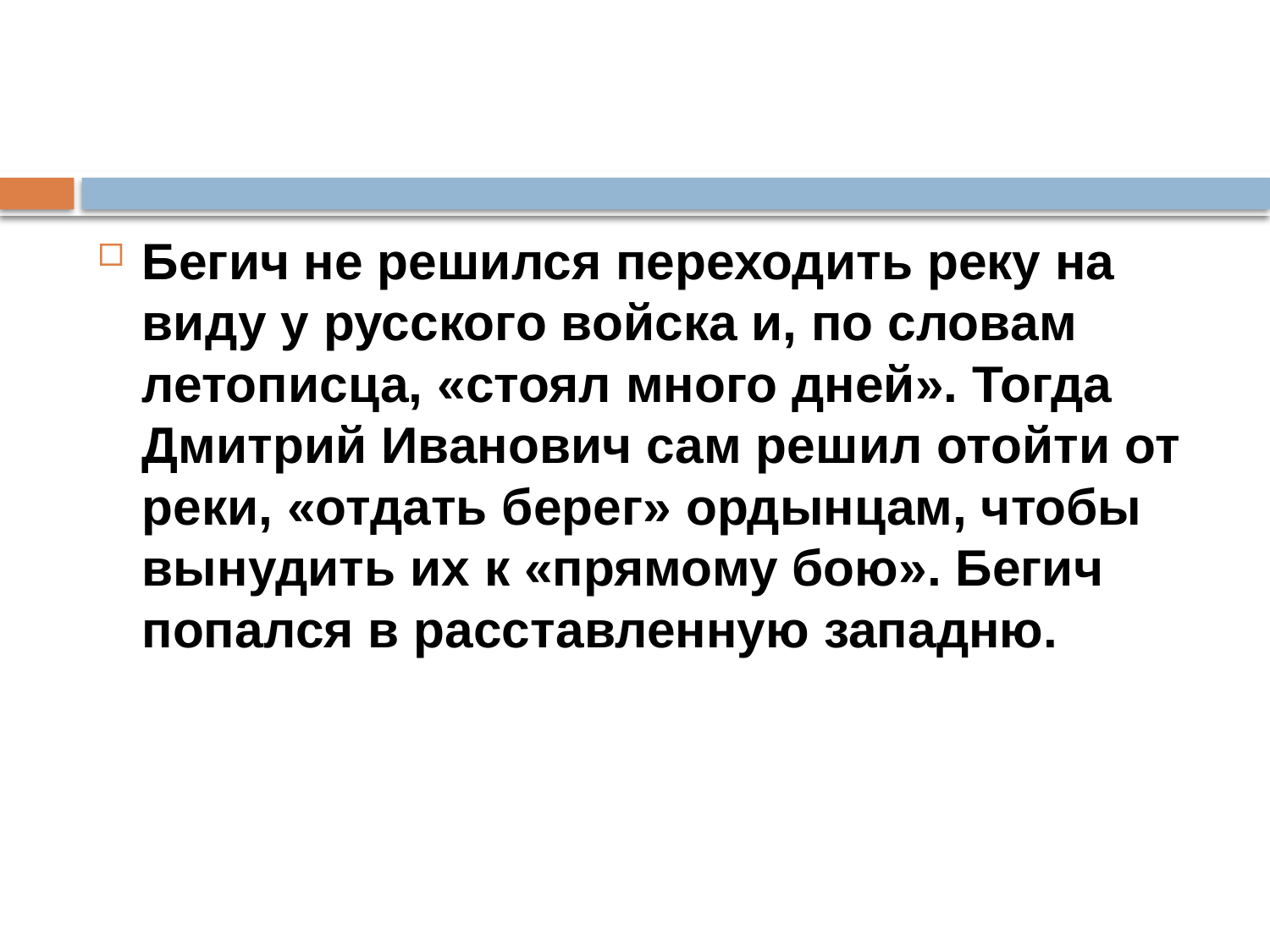

Бегич не решился переходить реку на виду у русского войска и, по словам летописца, «стоял много дней». Тогда Дмитрий Иванович сам решил отойти от реки, «отдать берег» ордынцам, чтобы вынудить их к «прямому бою». Бегич попался в расставленную западню.